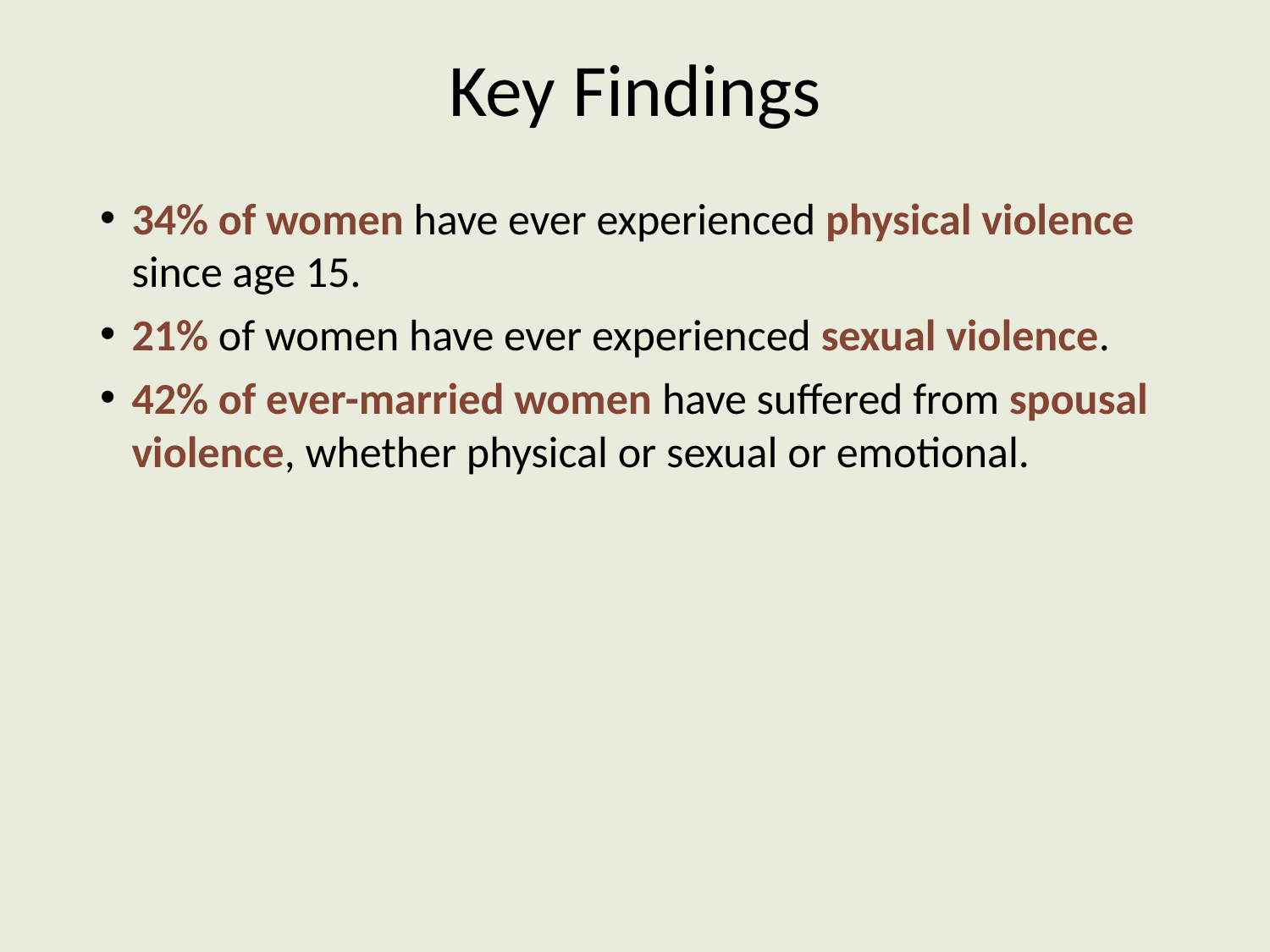

# Key Findings
34% of women have ever experienced physical violence since age 15.
21% of women have ever experienced sexual violence.
42% of ever-married women have suffered from spousal violence, whether physical or sexual or emotional.